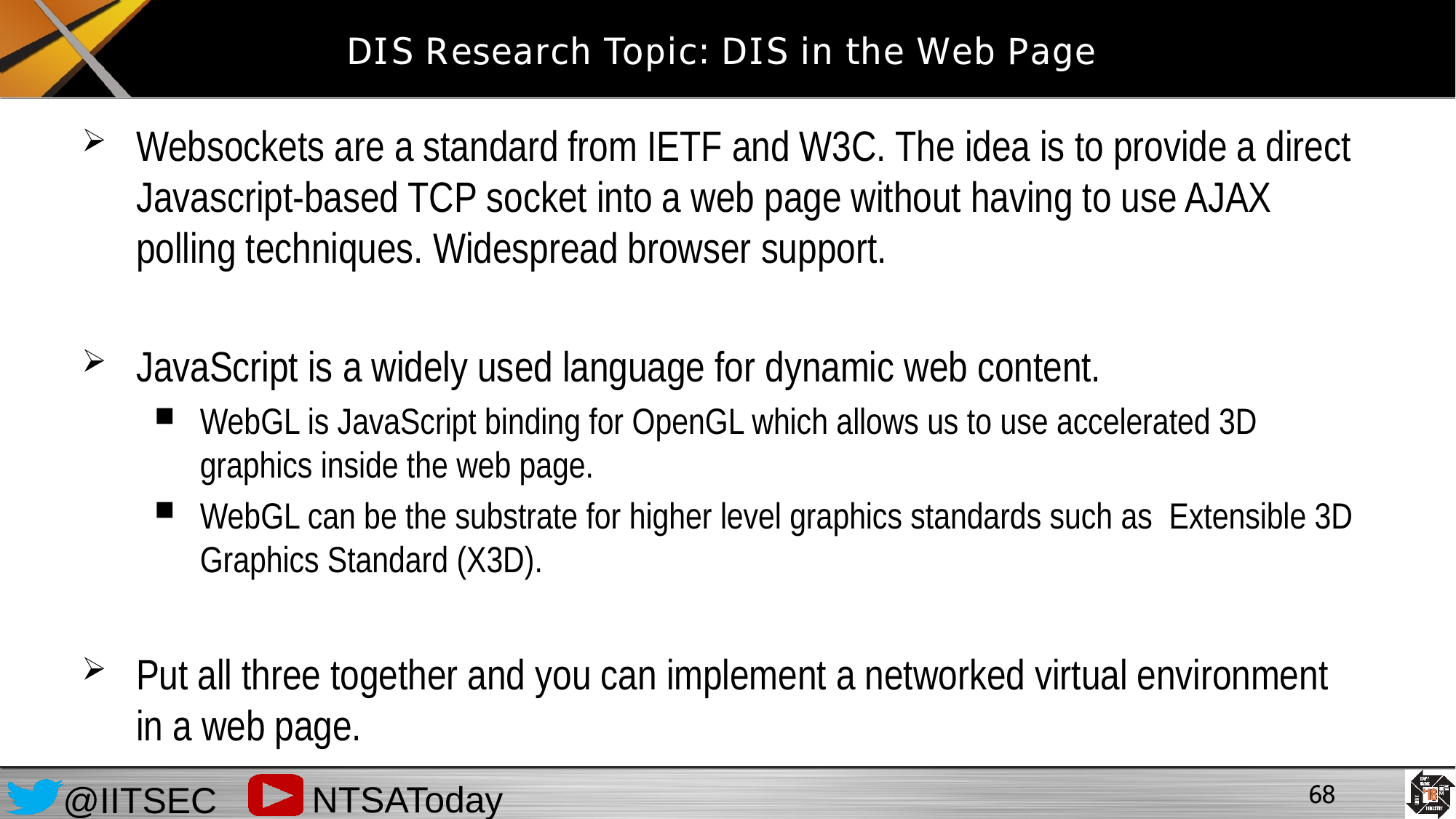

# DIS Research Topic: DIS in the Web Page
Websockets are a standard from IETF and W3C. The idea is to provide a direct Javascript-based TCP socket into a web page without having to use AJAX polling techniques. Widespread browser support.

JavaScript is a widely used language for dynamic web content.
WebGL is JavaScript binding for OpenGL which allows us to use accelerated 3D graphics inside the web page.
WebGL can be the substrate for higher level graphics standards such as  Extensible 3D Graphics Standard (X3D).

Put all three together and you can implement a networked virtual environment in a web page.
68